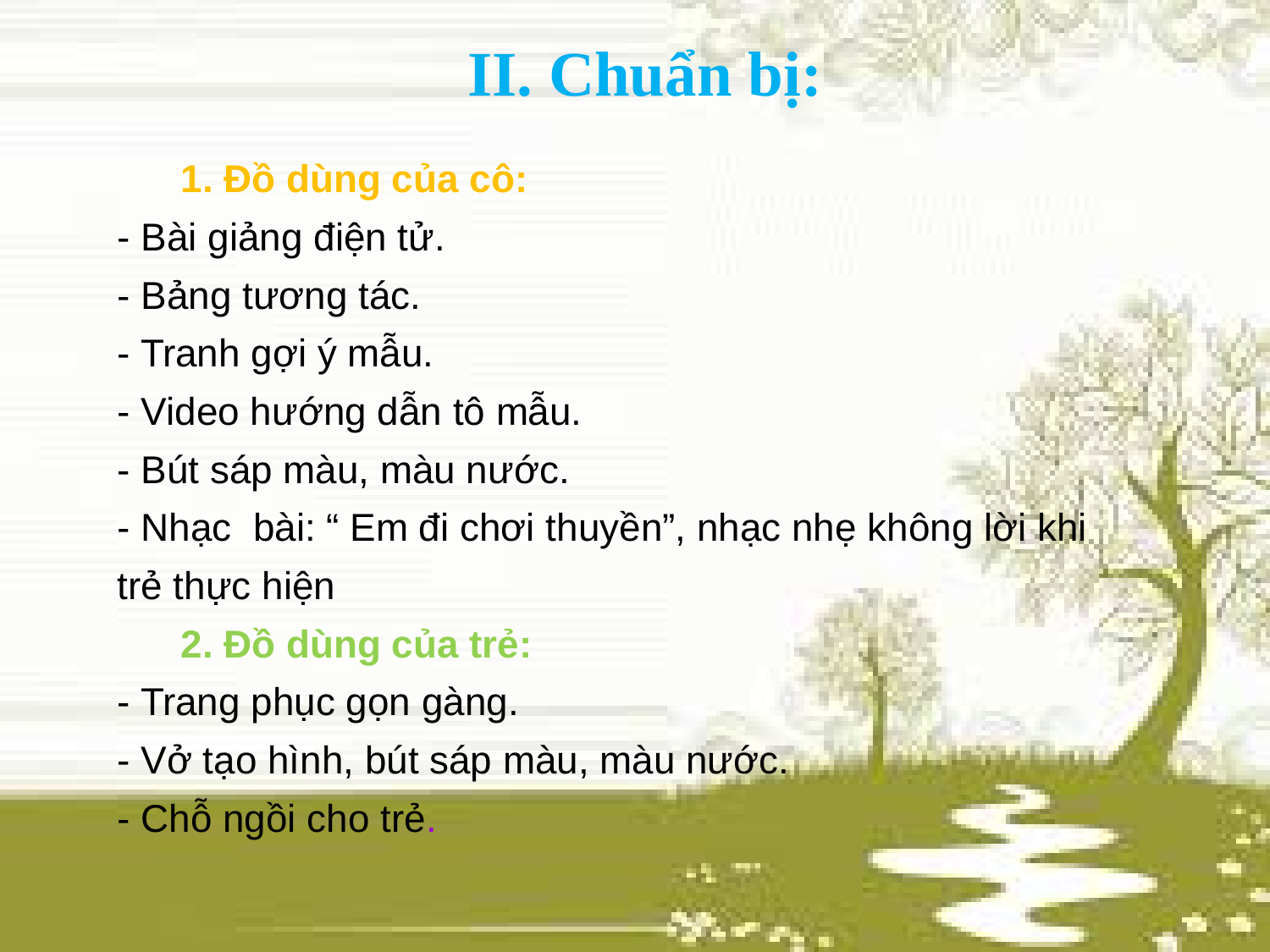

II. Chuẩn bị:
1. Đồ dùng của cô:
- Bài giảng điện tử.
- Bảng tương tác.
- Tranh gợi ý mẫu.
- Video hướng dẫn tô mẫu.
- Bút sáp màu, màu nước.
- Nhạc  bài: “ Em đi chơi thuyền”, nhạc nhẹ không lời khi trẻ thực hiện
2. Đồ dùng của trẻ:
- Trang phục gọn gàng.
- Vở tạo hình, bút sáp màu, màu nước.
- Chỗ ngồi cho trẻ.